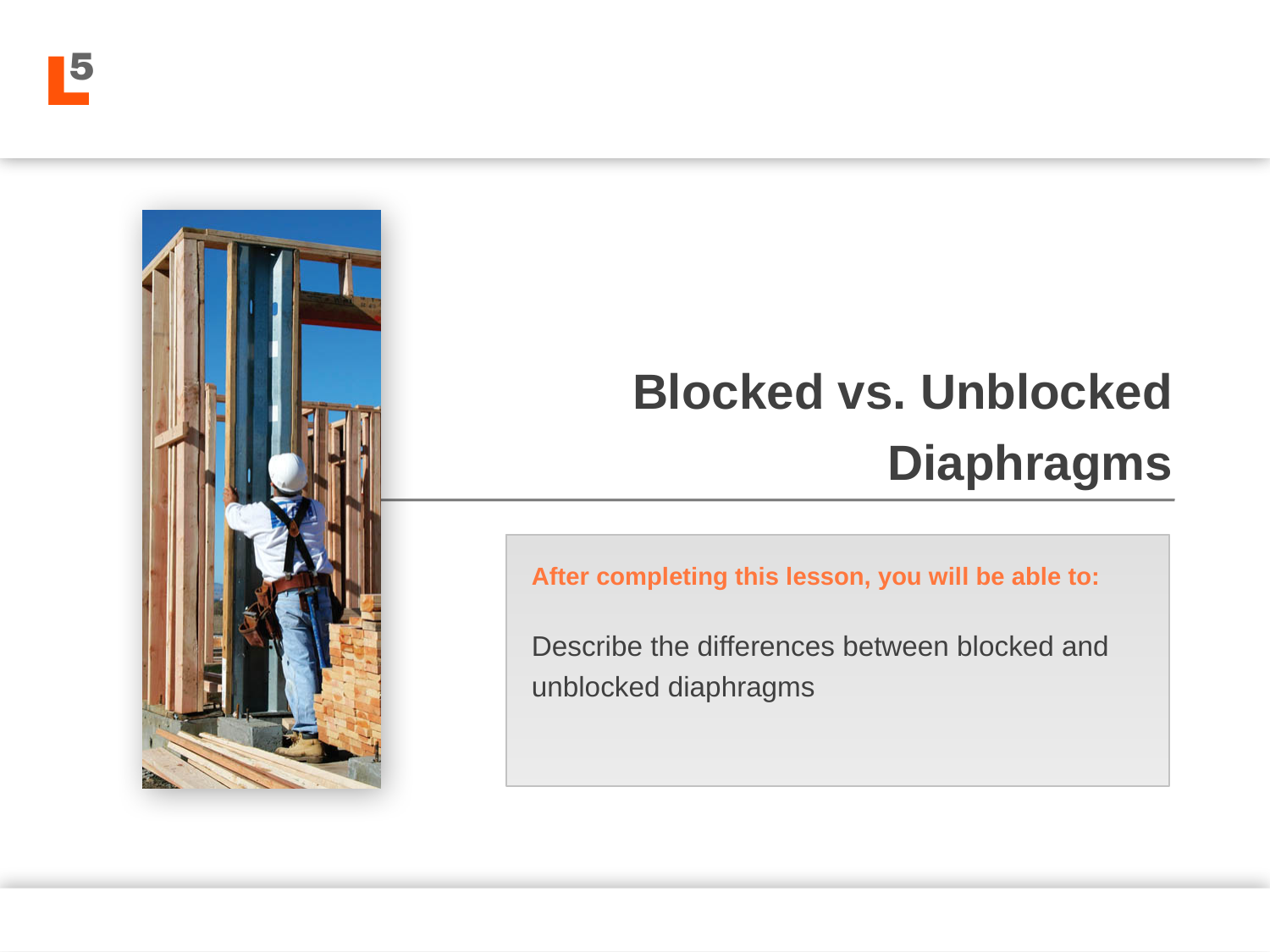

L
5
Blocked vs. Unblocked Diaphragms
After completing this lesson, you will be able to:
Describe the differences between blocked and unblocked diaphragms